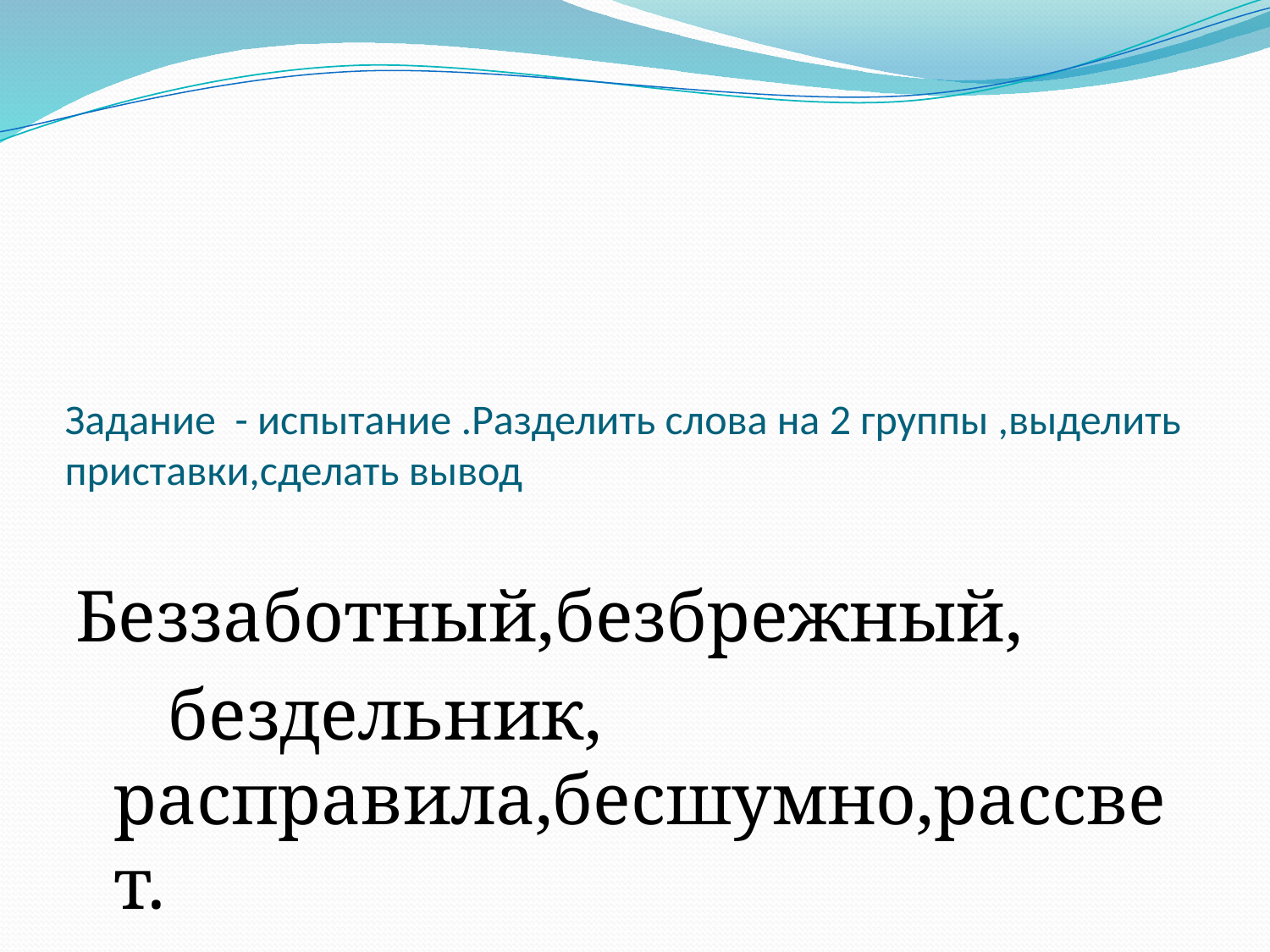

Беззаботный,безбрежный,
     бездельник, расправила,бесшумно,рассвет.

# Задание  - испытание .Разделить слова на 2 группы ,выделить приставки,сделать вывод